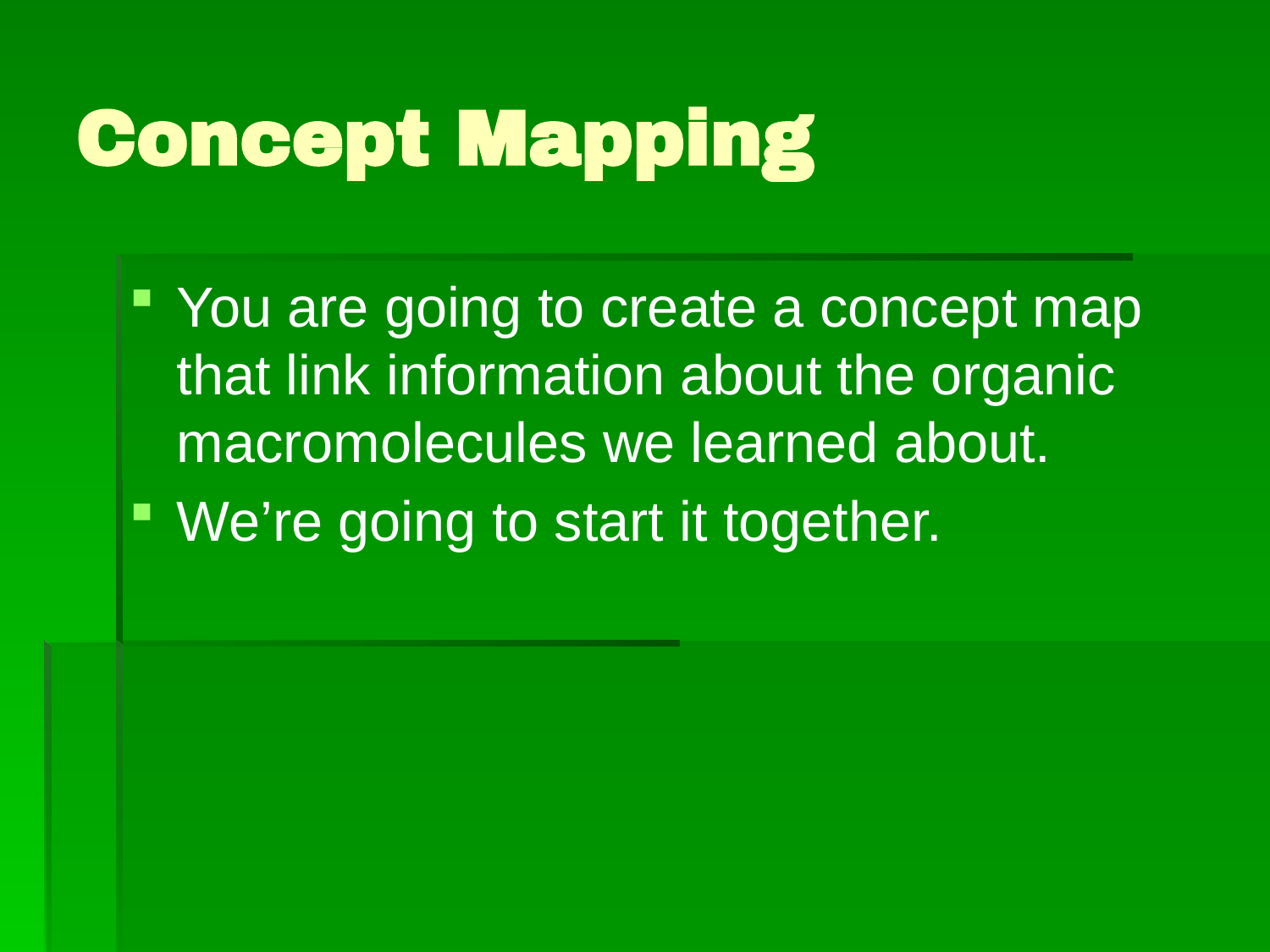

# Concept Mapping
You are going to create a concept map that link information about the organic macromolecules we learned about.
We’re going to start it together.